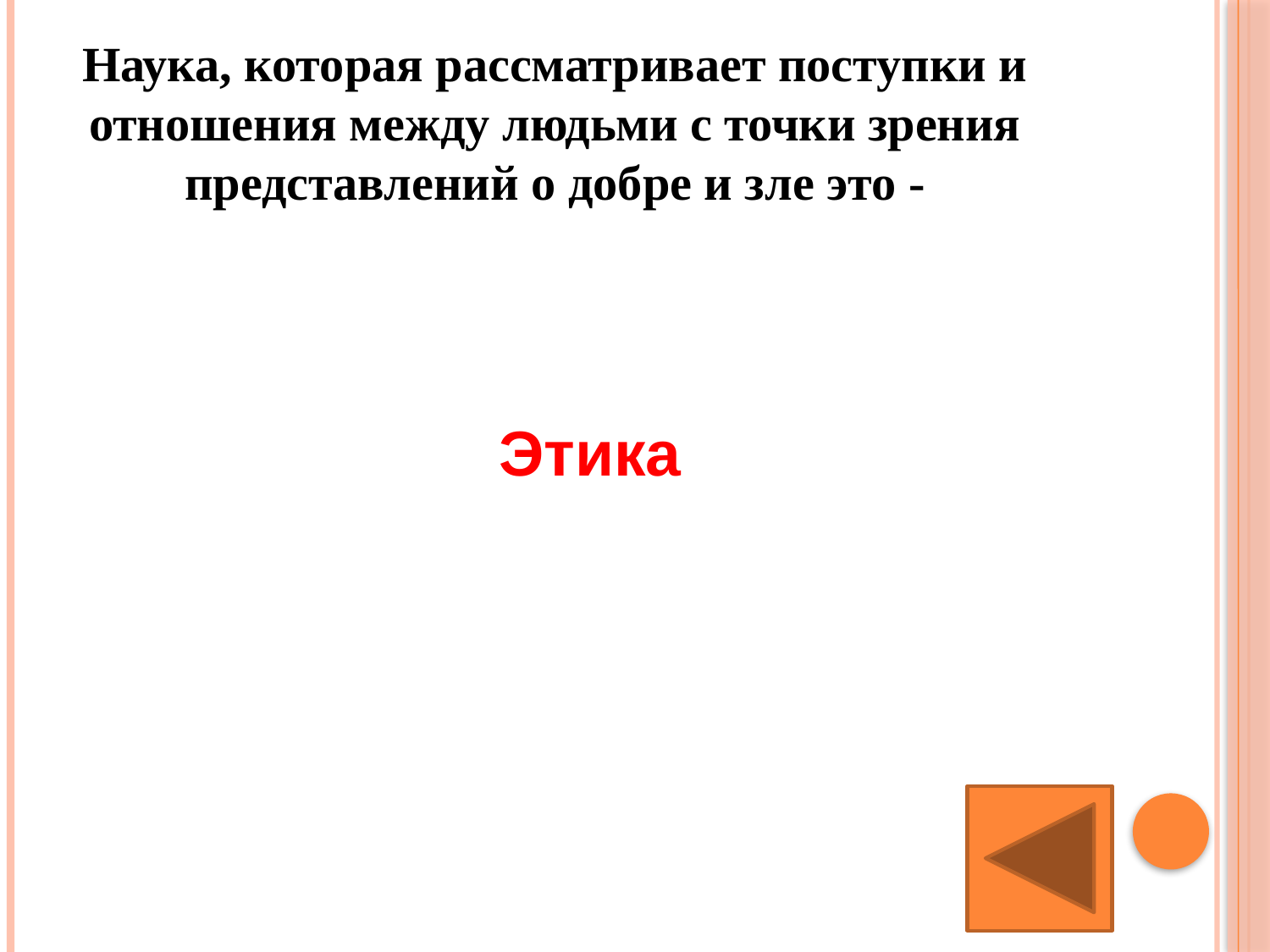

Наука, которая рассматривает поступки и отношения между людьми с точки зрения представлений о добре и зле это -
Этика